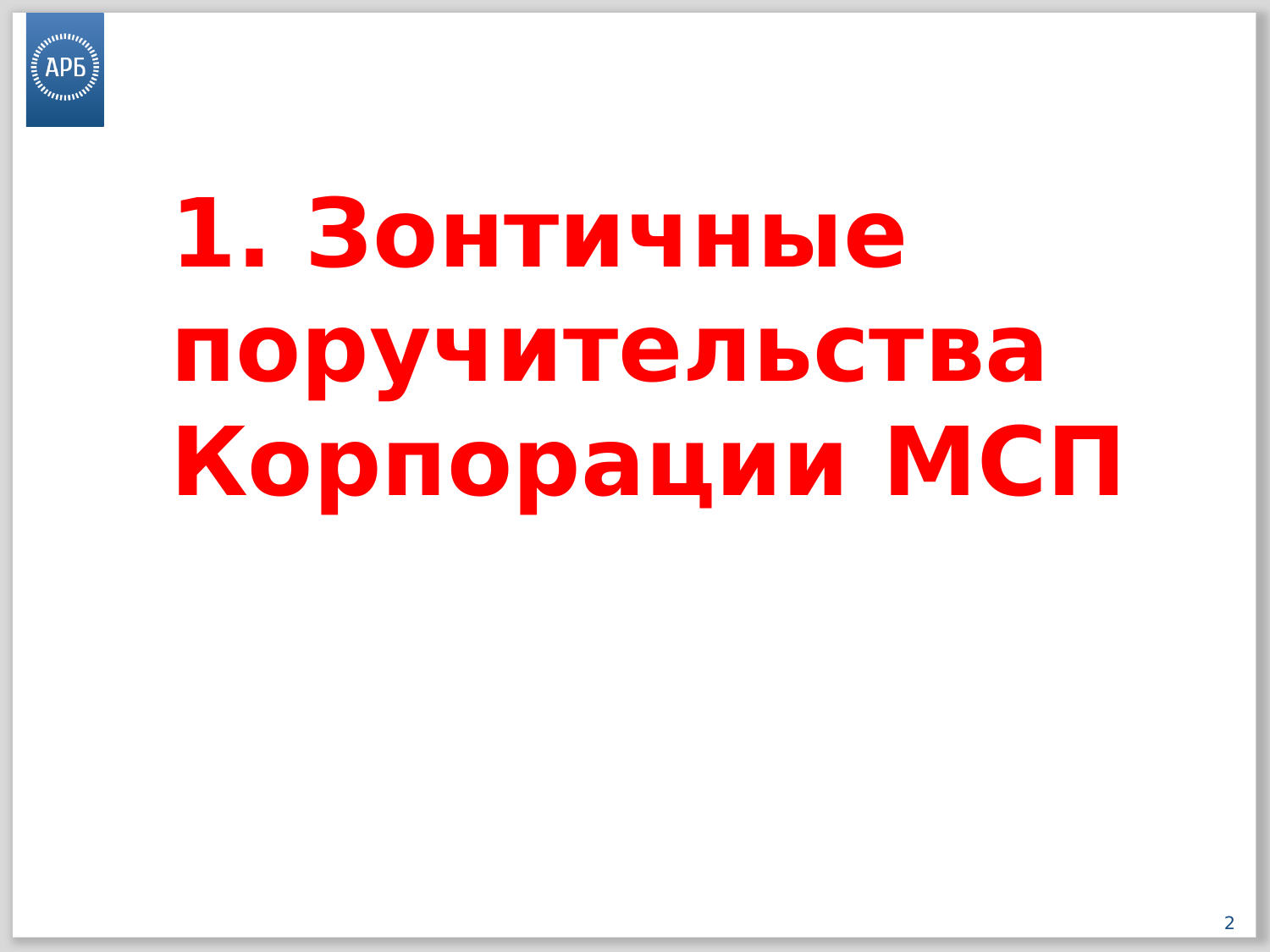

#
1. Зонтичные поручительства Корпорации МСП
2